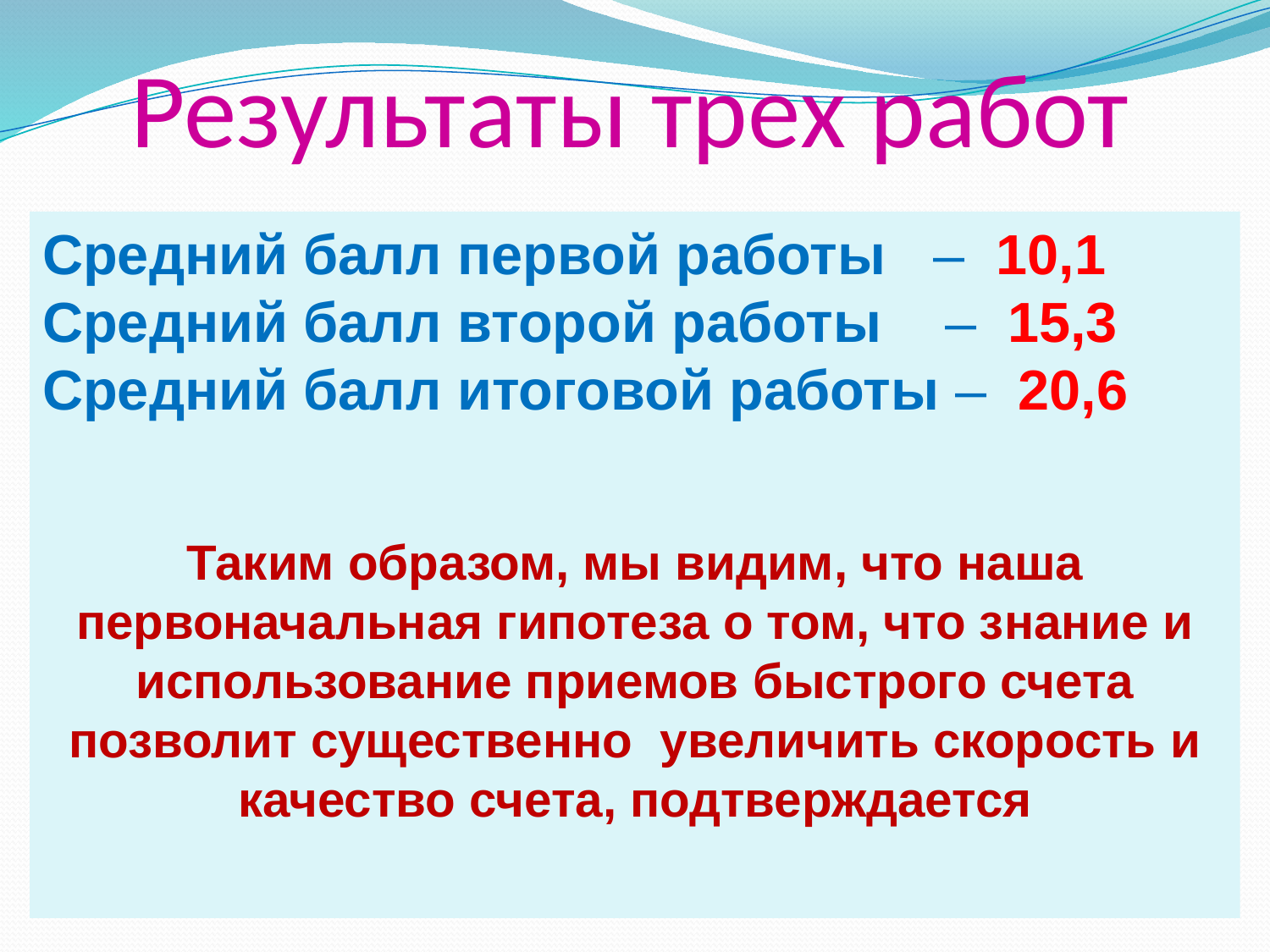

# Результаты трех работ
Средний балл первой работы   –  10,1
Средний балл второй работы    –  15,3
Средний балл итоговой работы –  20,6

Таким образом, мы видим, что наша первоначальная гипотеза о том, что знание и использование приемов быстрого счета позволит существенно  увеличить скорость и качество счета, подтверждается